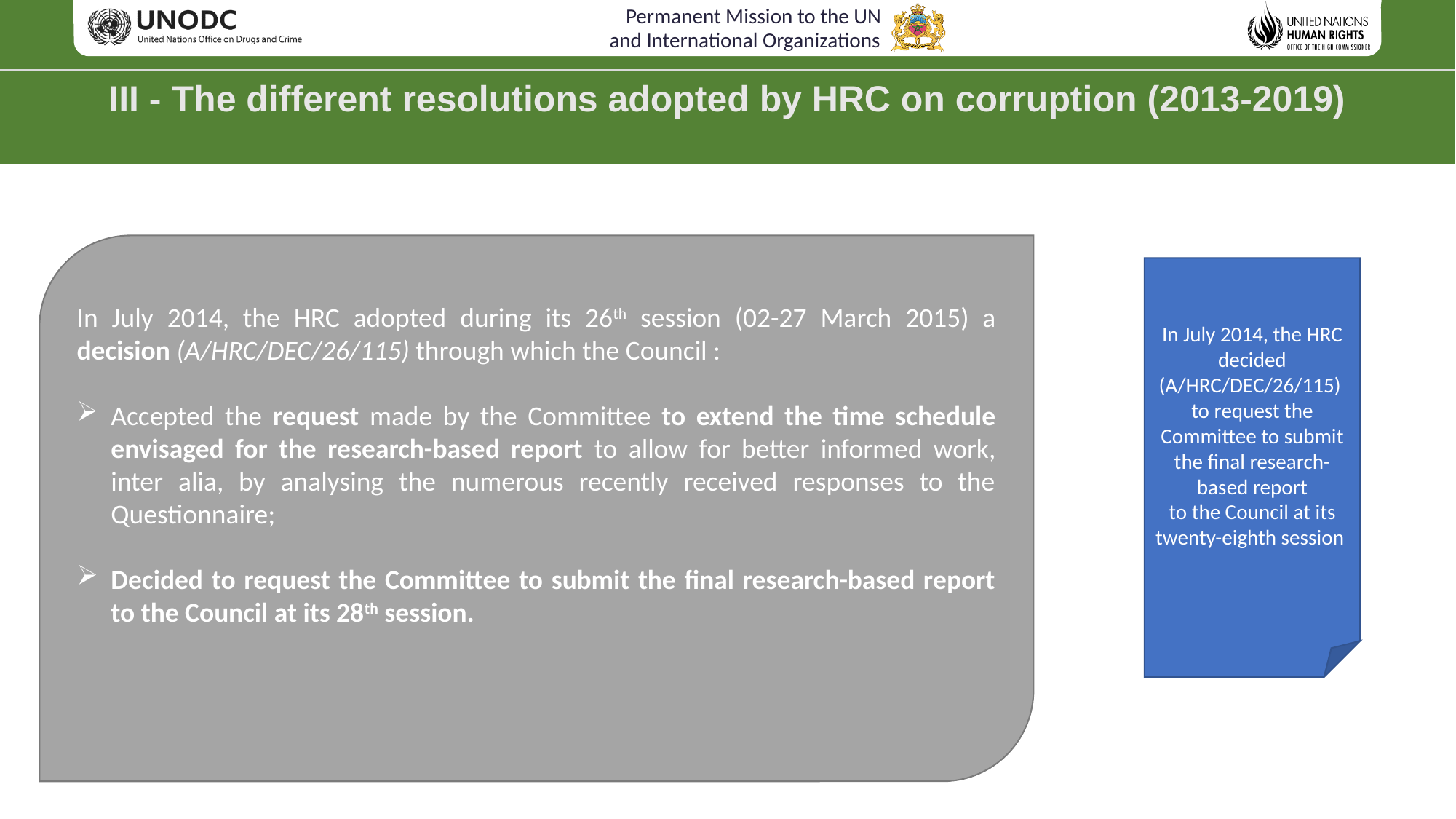

# III - The different resolutions adopted by HRC on corruption (2013-2019)

In July 2014, the HRC adopted during its 26th session (02-27 March 2015) a decision (A/HRC/DEC/26/115) through which the Council :

Accepted the request made by the Committee to extend the time schedule envisaged for the research-based report to allow for better informed work, inter alia, by analysing the numerous recently received responses to the Questionnaire;

Decided to request the Committee to submit the final research-based report to the Council at its 28th session.

In July 2014, the HRC decided (A/HRC/DEC/26/115)  to request the Committee to submit the final research-based report
to the Council at its twenty-eighth session